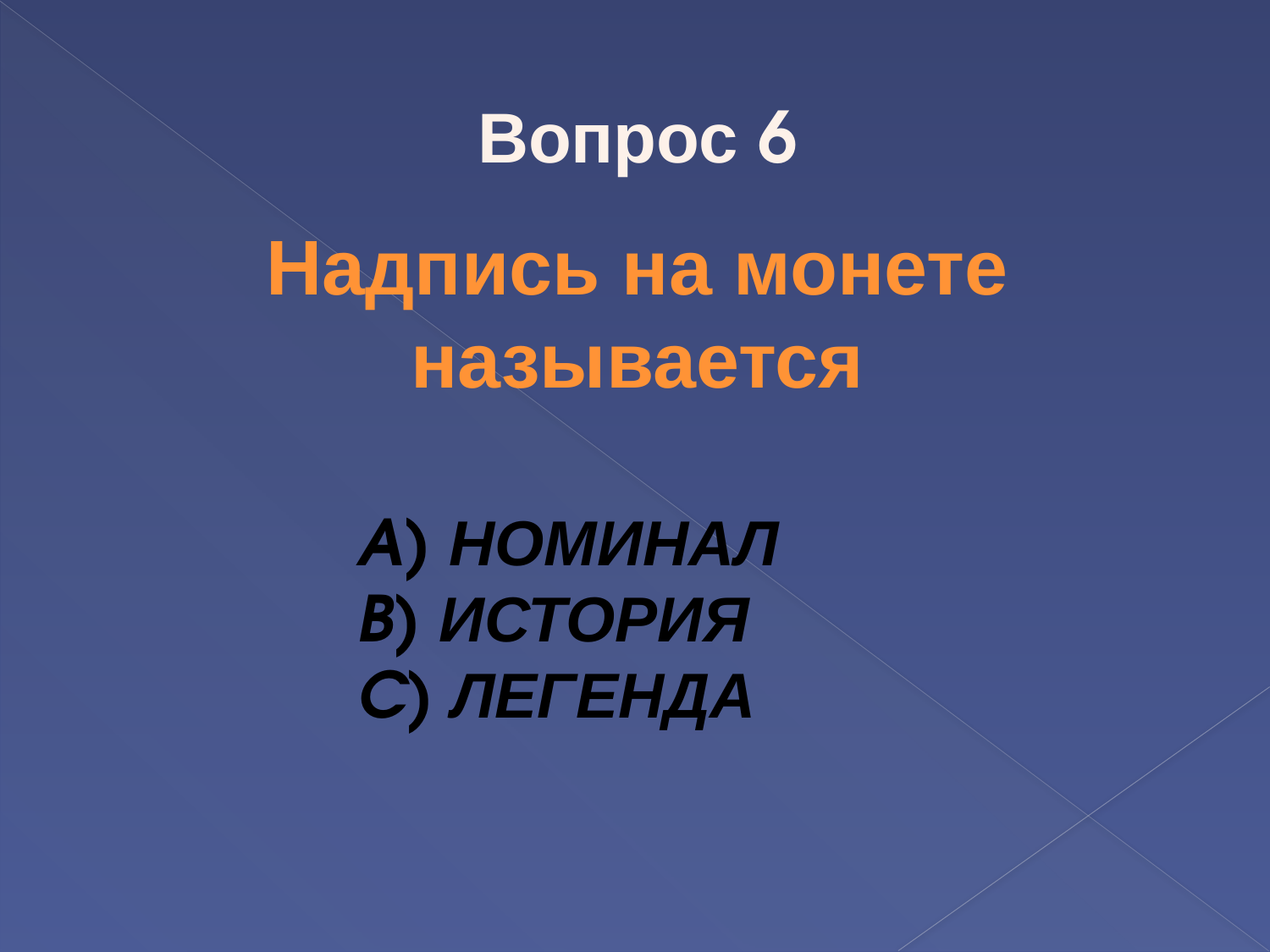

Вопрос 6
Надпись на монете
называется
A) НОМИНАЛ
B) ИСТОРИЯ
C) ЛЕГЕНДА